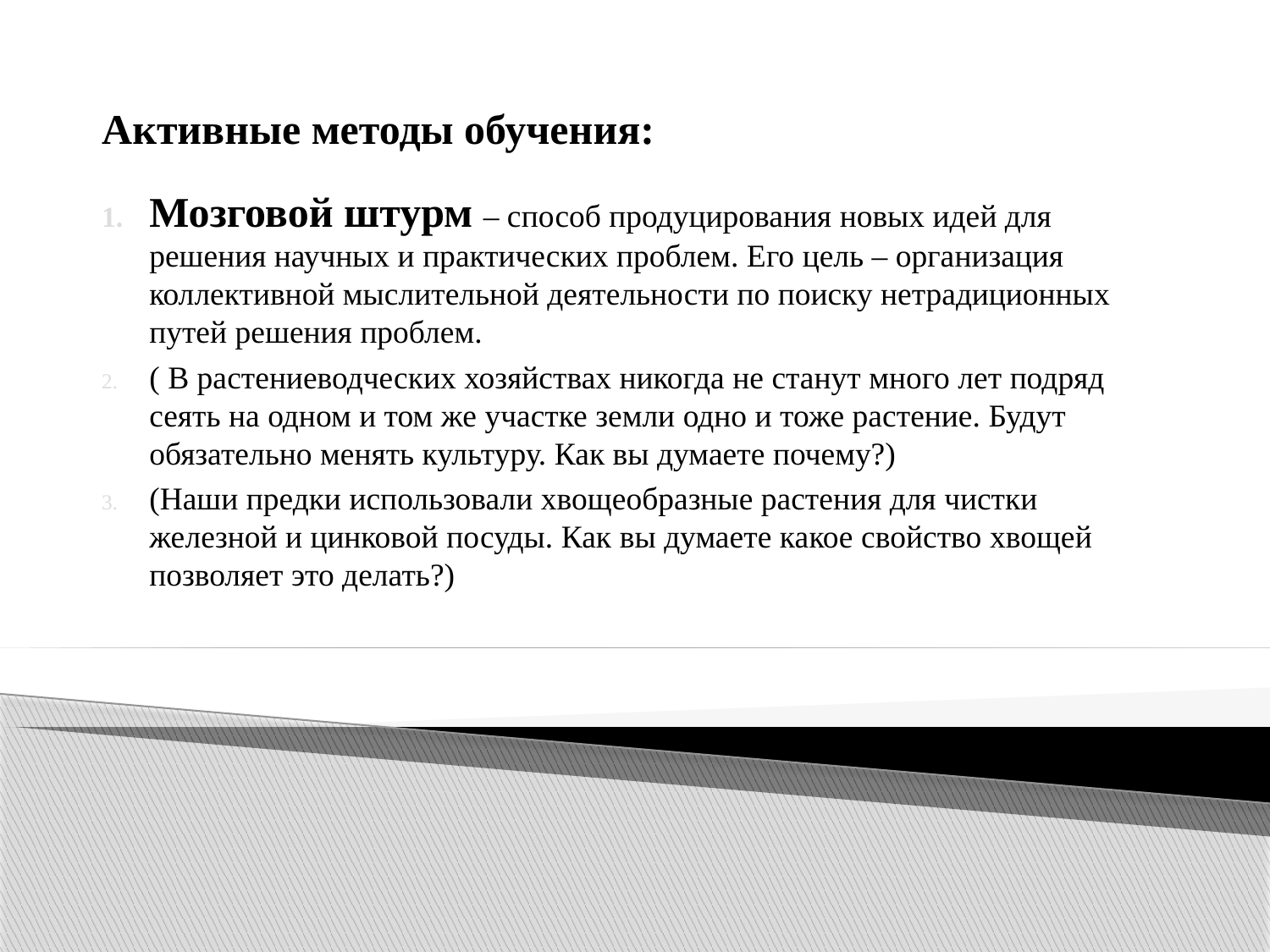

# Активные методы обучения:
Мозговой штурм – способ продуцирования новых идей для решения научных и практических проблем. Его цель – организация коллективной мыслительной деятельности по поиску нетрадиционных путей решения проблем.
( В растениеводческих хозяйствах никогда не станут много лет подряд сеять на одном и том же участке земли одно и тоже растение. Будут обязательно менять культуру. Как вы думаете почему?)
(Наши предки использовали хвощеобразные растения для чистки железной и цинковой посуды. Как вы думаете какое свойство хвощей позволяет это делать?)